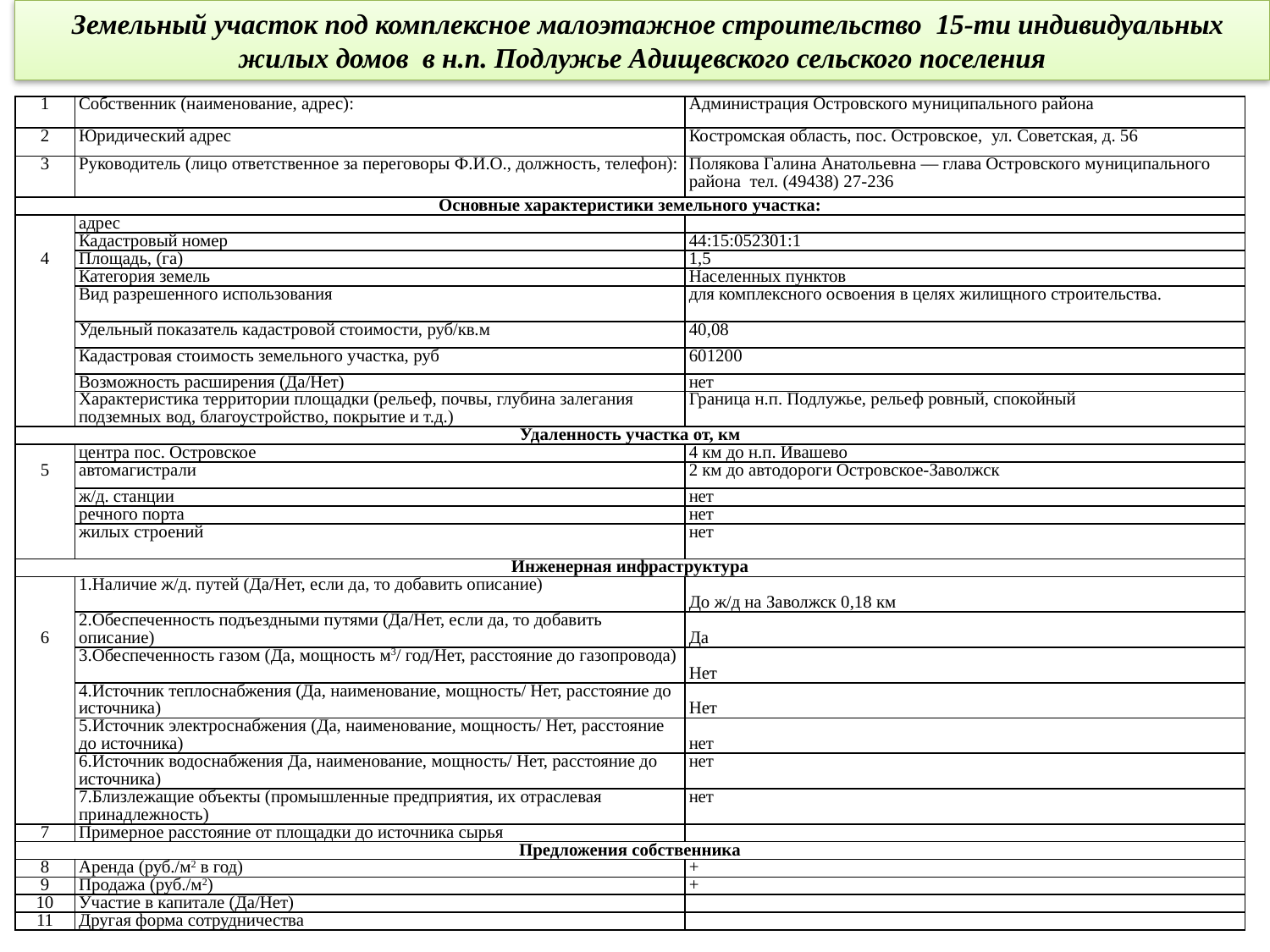

Земельный участок под комплексное малоэтажное строительство  15-ти индивидуальных жилых домов  в н.п. Подлужье Адищевского сельского поселения
| 1 | Собственник (наименование, адрес): | Администрация Островского муниципального района |
| --- | --- | --- |
| 2 | Юридический адрес | Костромская область, пос. Островское, ул. Советская, д. 56 |
| 3 | Руководитель (лицо ответственное за переговоры Ф.И.О., должность, телефон): | Полякова Галина Анатольевна — глава Островского муниципального района тел. (49438) 27-236 |
| Основные характеристики земельного участка: |  |  |
| 4 | адрес |  |
|  | Кадастровый номер | 44:15:052301:1 |
|  | Площадь, (га) | 1,5 |
|  | Категория земель | Населенных пунктов |
|  | Вид разрешенного использования | для комплексного освоения в целях жилищного строительства. |
|  | Удельный показатель кадастровой стоимости, руб/кв.м | 40,08 |
|  | Кадастровая стоимость земельного участка, руб | 601200 |
|  | Возможность расширения (Да/Нет) | нет |
|  | Характеристика территории площадки (рельеф, почвы, глубина залегания подземных вод, благоустройство, покрытие и т.д.) | Граница н.п. Подлужье, рельеф ровный, спокойный |
| Удаленность участка от, км |  |  |
| 5 | центра пос. Островское | 4 км до н.п. Ивашево |
|  | автомагистрали | 2 км до автодороги Островское-Заволжск |
|  | ж/д. станции | нет |
|  | речного порта | нет |
|  | жилых строений | нет |
| Инженерная инфраструктура |  |  |
| 6 | 1.Наличие ж/д. путей (Да/Нет, если да, то добавить описание) | До ж/д на Заволжск 0,18 км |
|  | 2.Обеспеченность подъездными путями (Да/Нет, если да, то добавить описание) | Да |
|  | 3.Обеспеченность газом (Да, мощность м3/ год/Нет, расстояние до газопровода) | Нет |
|  | 4.Источник теплоснабжения (Да, наименование, мощность/ Нет, расстояние до источника) | Нет |
|  | 5.Источник электроснабжения (Да, наименование, мощность/ Нет, расстояние до источника) | нет |
|  | 6.Источник водоснабжения Да, наименование, мощность/ Нет, расстояние до источника) | нет |
|  | 7.Близлежащие объекты (промышленные предприятия, их отраслевая принадлежность) | нет |
| 7 | Примерное расстояние от площадки до источника сырья |  |
| Предложения собственника |  |  |
| 8 | Аренда (руб./м2 в год) | + |
| 9 | Продажа (руб./м2) | + |
| 10 | Участие в капитале (Да/Нет) |  |
| 11 | Другая форма сотрудничества |  |